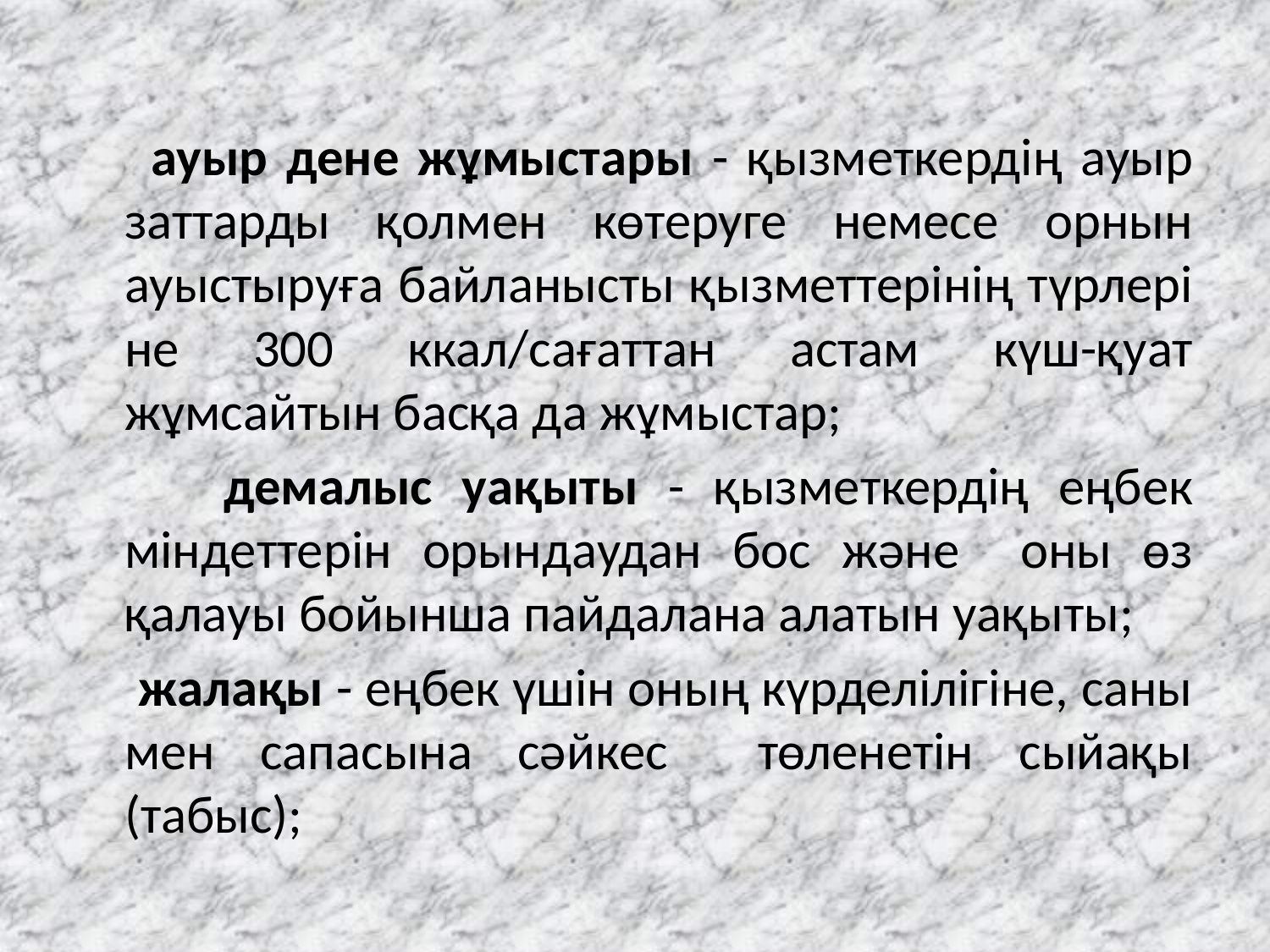

ауыр дене жұмыстары - қызметкердiң ауыр заттарды қолмен көтеруге немесе орнын ауыстыруға байланысты қызметтерiнiң түрлерi не 300 ккал/сағаттан астам күш-қуат жұмсайтын басқа да жұмыстар;
     демалыс уақыты - қызметкердiң еңбек мiндеттерiн орындаудан бос және  оны өз қалауы бойынша пайдалана алатын уақыты;
     жалақы - еңбек үшiн оның күрделiлiгiне, саны мен сапасына сәйкес  төленетiн сыйақы (табыс);